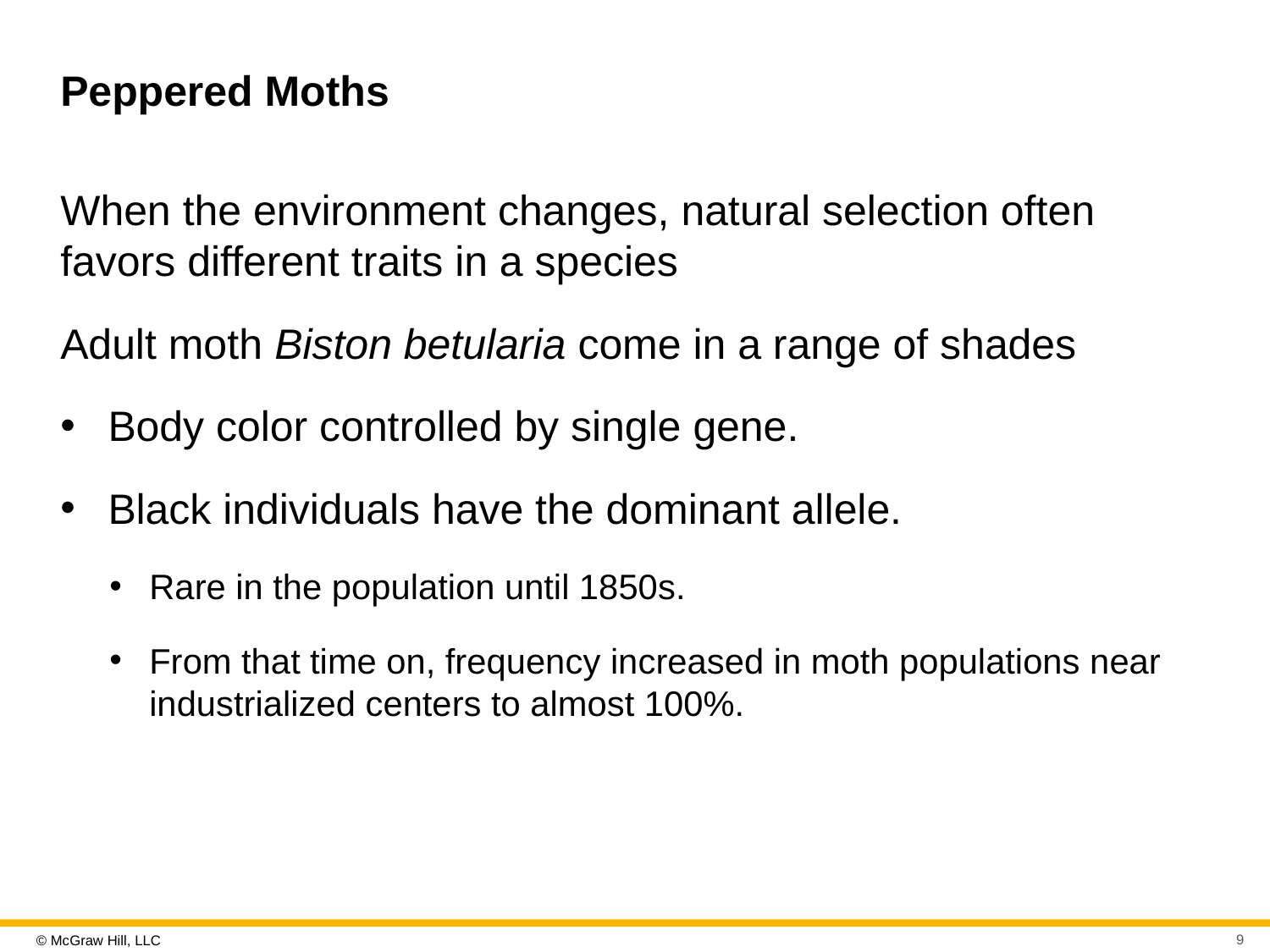

# Peppered Moths
When the environment changes, natural selection often favors different traits in a species
Adult moth Biston betularia come in a range of shades
Body color controlled by single gene.
Black individuals have the dominant allele.
Rare in the population until 1850s.
From that time on, frequency increased in moth populations near industrialized centers to almost 100%.
9